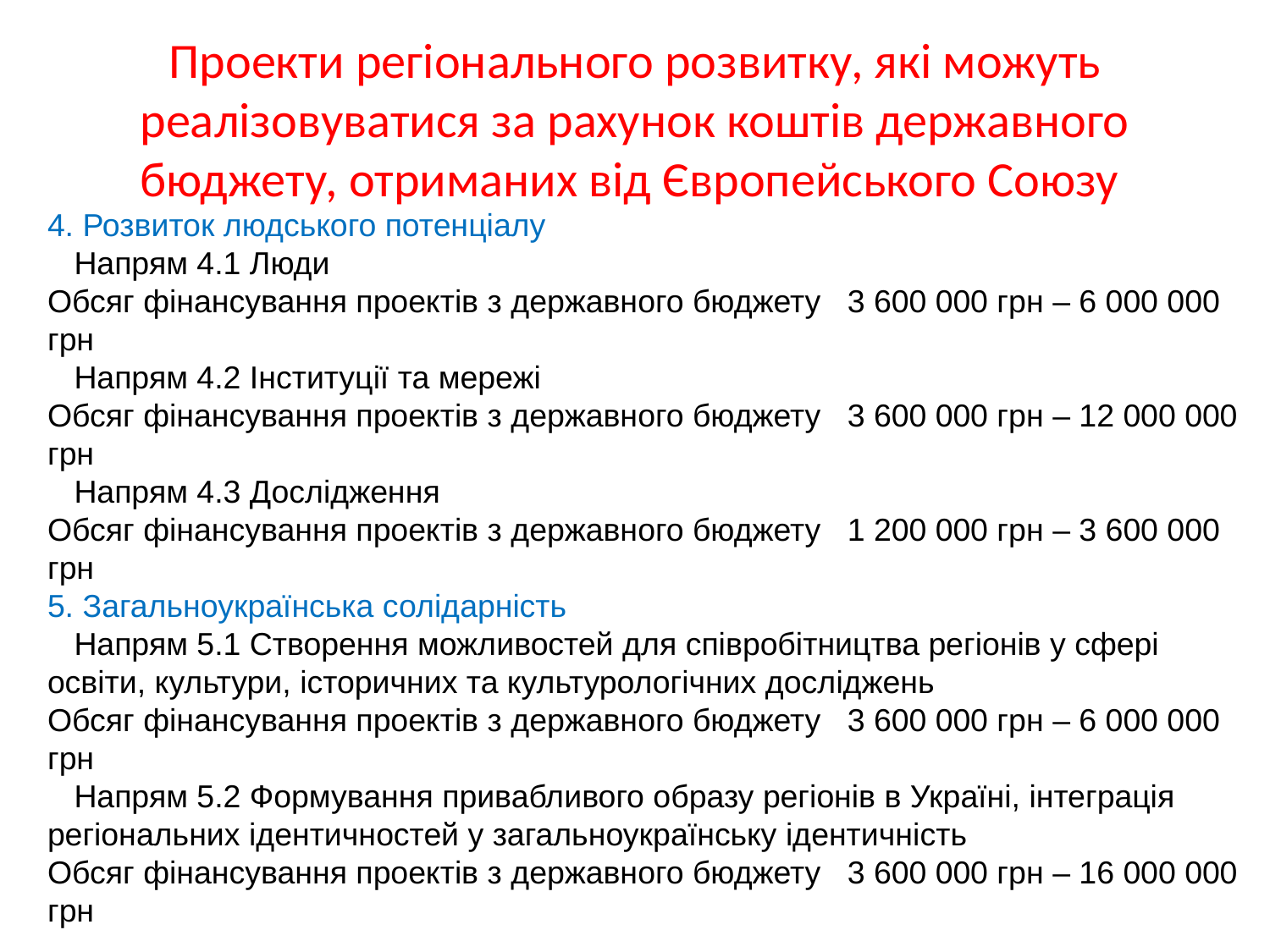

# Проекти регіонального розвитку, які можуть реалізовуватися за рахунок коштів державного бюджету, отриманих від Європейського Союзу
4. Розвиток людського потенціалу
   Напрям 4.1 Люди
Обсяг фінансування проектів з державного бюджету   3 600 000 грн – 6 000 000 грн
   Напрям 4.2 Інституції та мережі
Обсяг фінансування проектів з державного бюджету   3 600 000 грн – 12 000 000 грн
   Напрям 4.3 Дослідження
Обсяг фінансування проектів з державного бюджету   1 200 000 грн – 3 600 000 грн
5. Загальноукраїнська солідарність
   Напрям 5.1 Створення можливостей для співробітництва регіонів у сфері освіти, культури, історичних та культурологічних досліджень
Обсяг фінансування проектів з державного бюджету   3 600 000 грн – 6 000 000 грн
   Напрям 5.2 Формування привабливого образу регіонів в Україні, інтеграція регіональних ідентичностей у загальноукраїнську ідентичність
Обсяг фінансування проектів з державного бюджету   3 600 000 грн – 16 000 000 грн